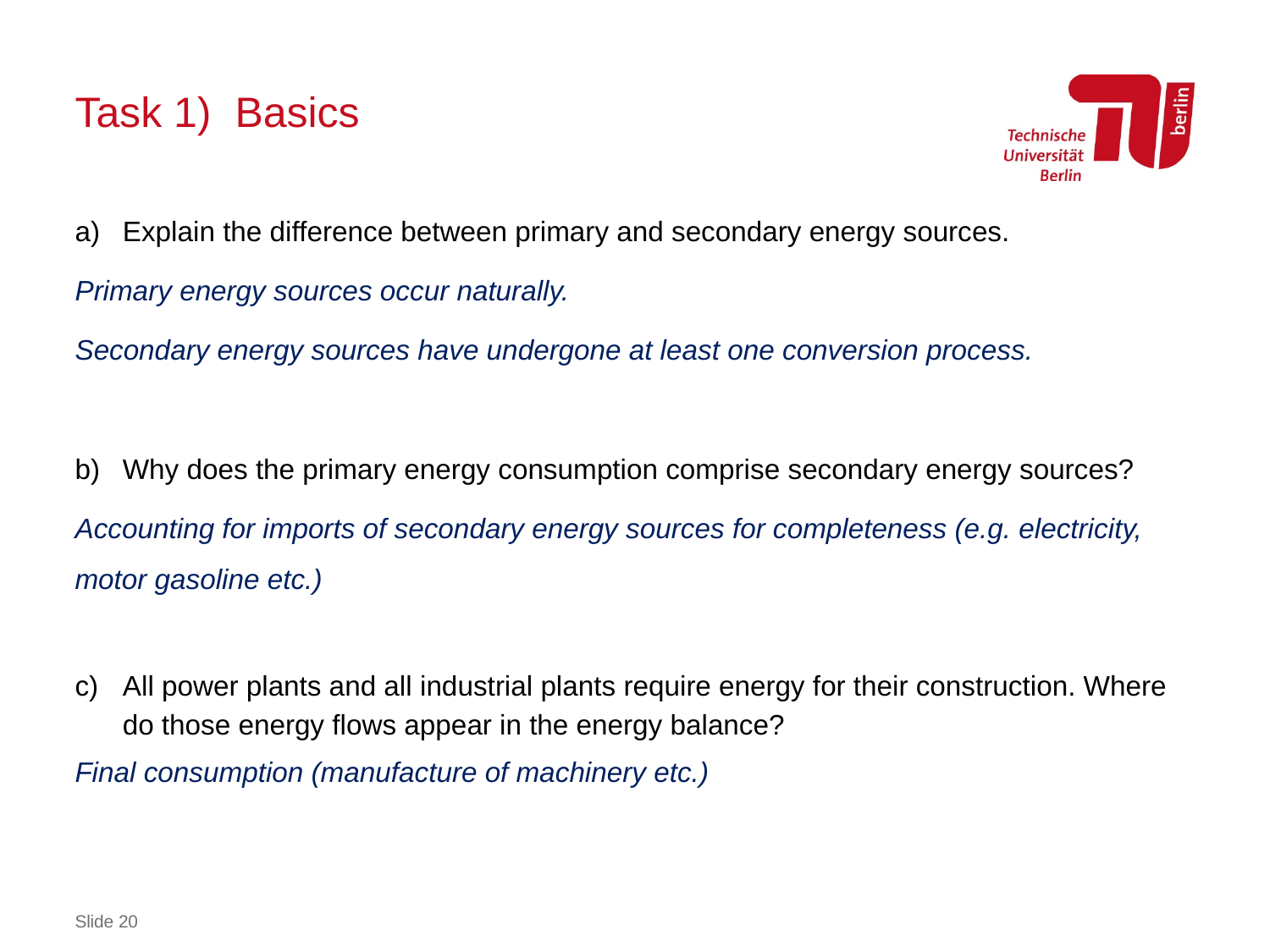

# Task 1)  Basics
Explain the difference between primary and secondary energy sources.
Primary energy sources occur naturally.
Secondary energy sources have undergone at least one conversion process.

Why does the primary energy consumption comprise secondary energy sources?
Accounting for imports of secondary energy sources for completeness (e.g. electricity, motor gasoline etc.)

All power plants and all industrial plants require energy for their construction. Where do those energy flows appear in the energy balance?
Final consumption (manufacture of machinery etc.)

Slide 20